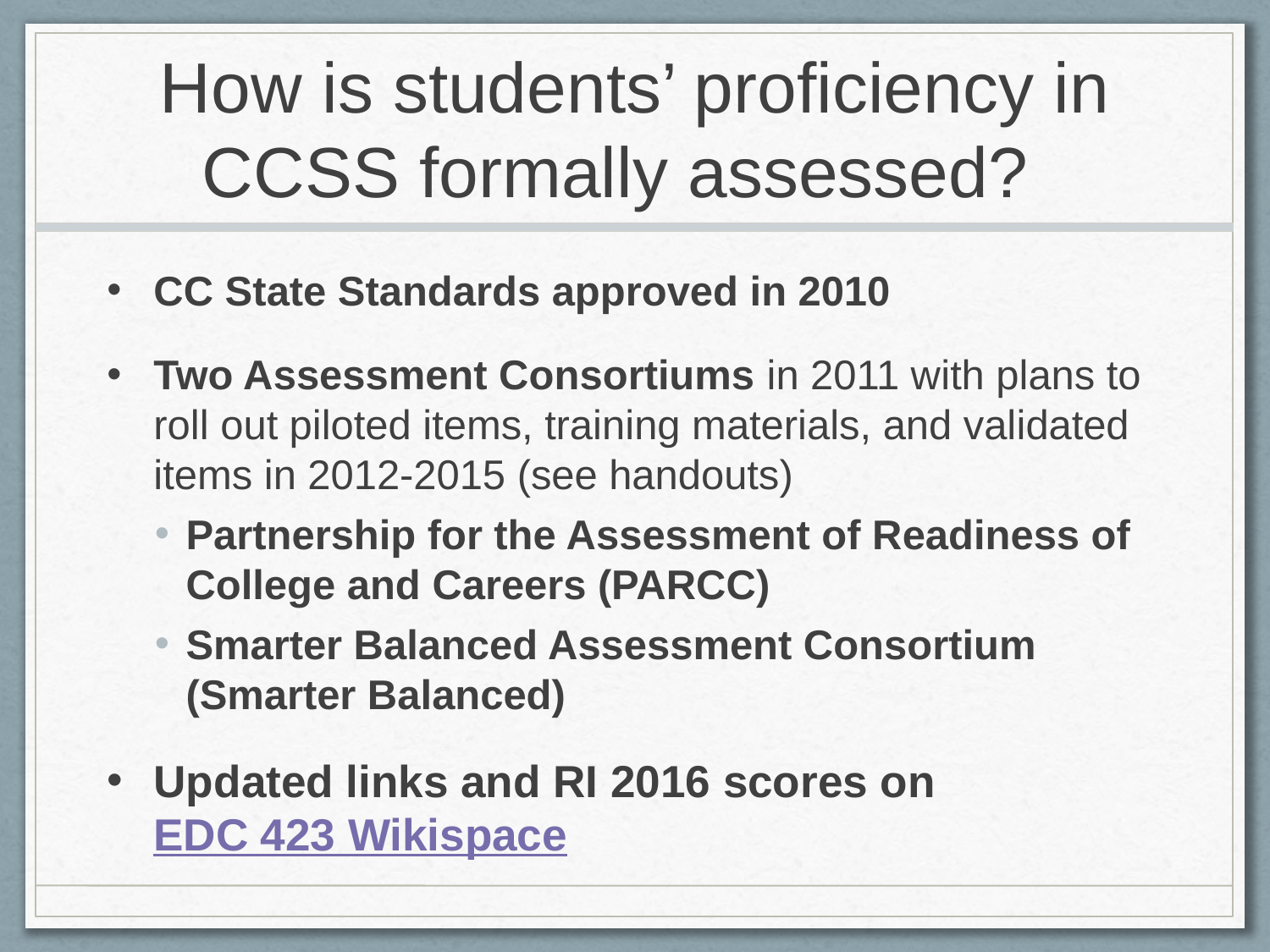

# How is students’ proficiency in CCSS formally assessed?
CC State Standards approved in 2010
Two Assessment Consortiums in 2011 with plans to roll out piloted items, training materials, and validated items in 2012-2015 (see handouts)
Partnership for the Assessment of Readiness of College and Careers (PARCC)
Smarter Balanced Assessment Consortium (Smarter Balanced)
Updated links and RI 2016 scores on EDC 423 Wikispace